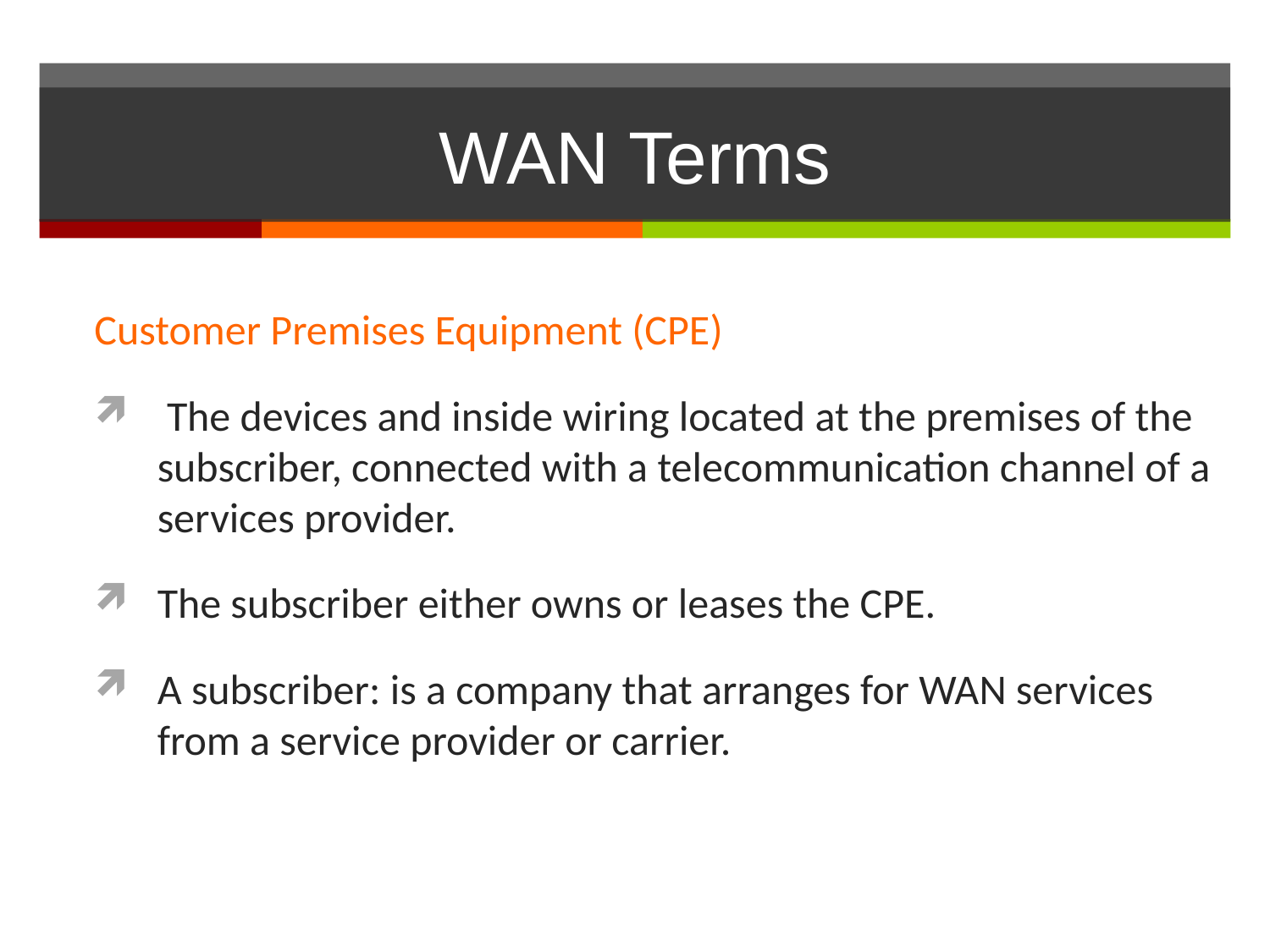

# WAN Terms
Customer Premises Equipment (CPE)
 The devices and inside wiring located at the premises of the subscriber, connected with a telecommunication channel of a services provider.
The subscriber either owns or leases the CPE.
A subscriber: is a company that arranges for WAN services from a service provider or carrier.